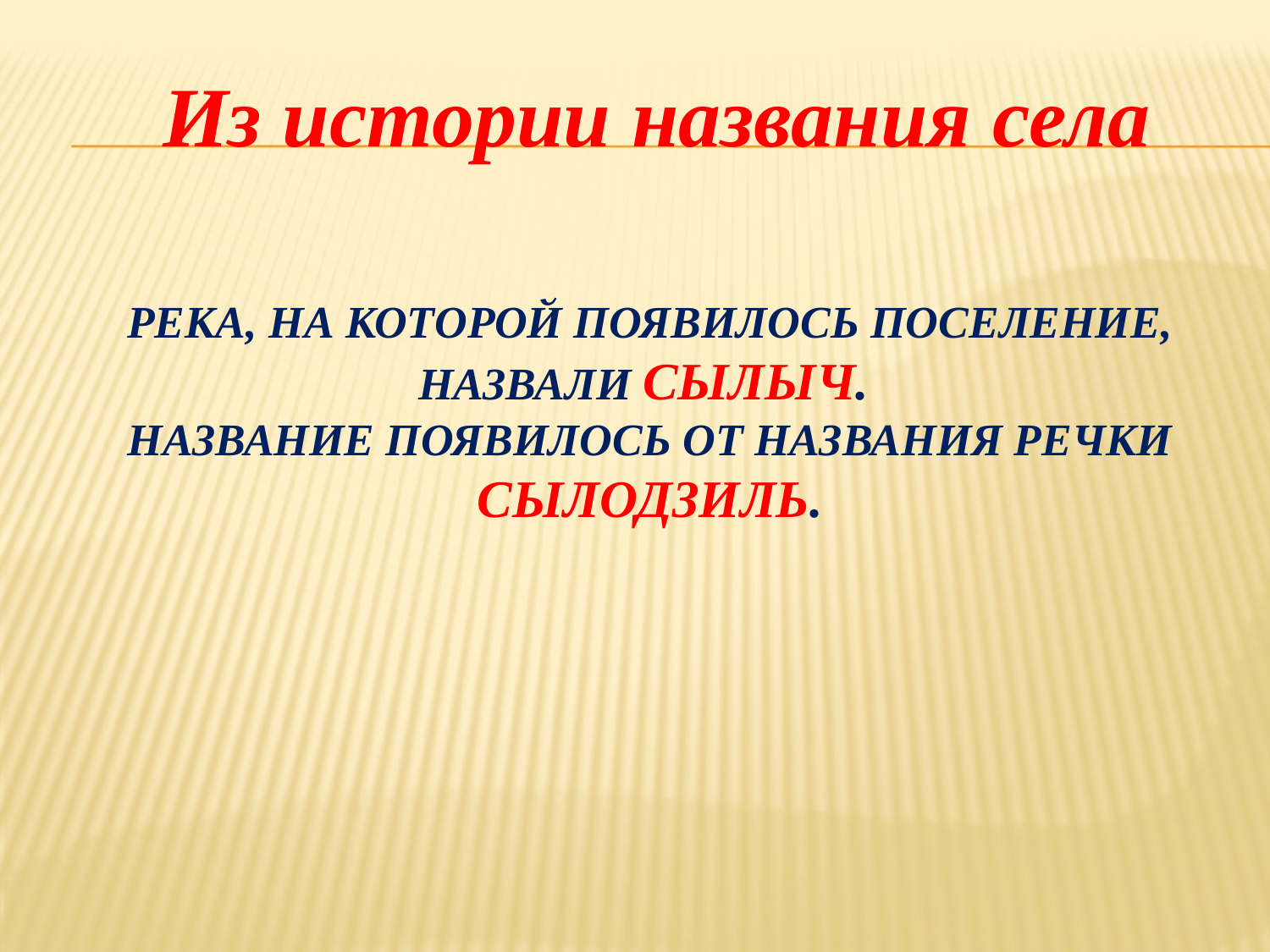

Из истории названия села
# Река, на которой появилось поселение, назвали Сылыч. Название появилось от названия речки Сылодзиль.